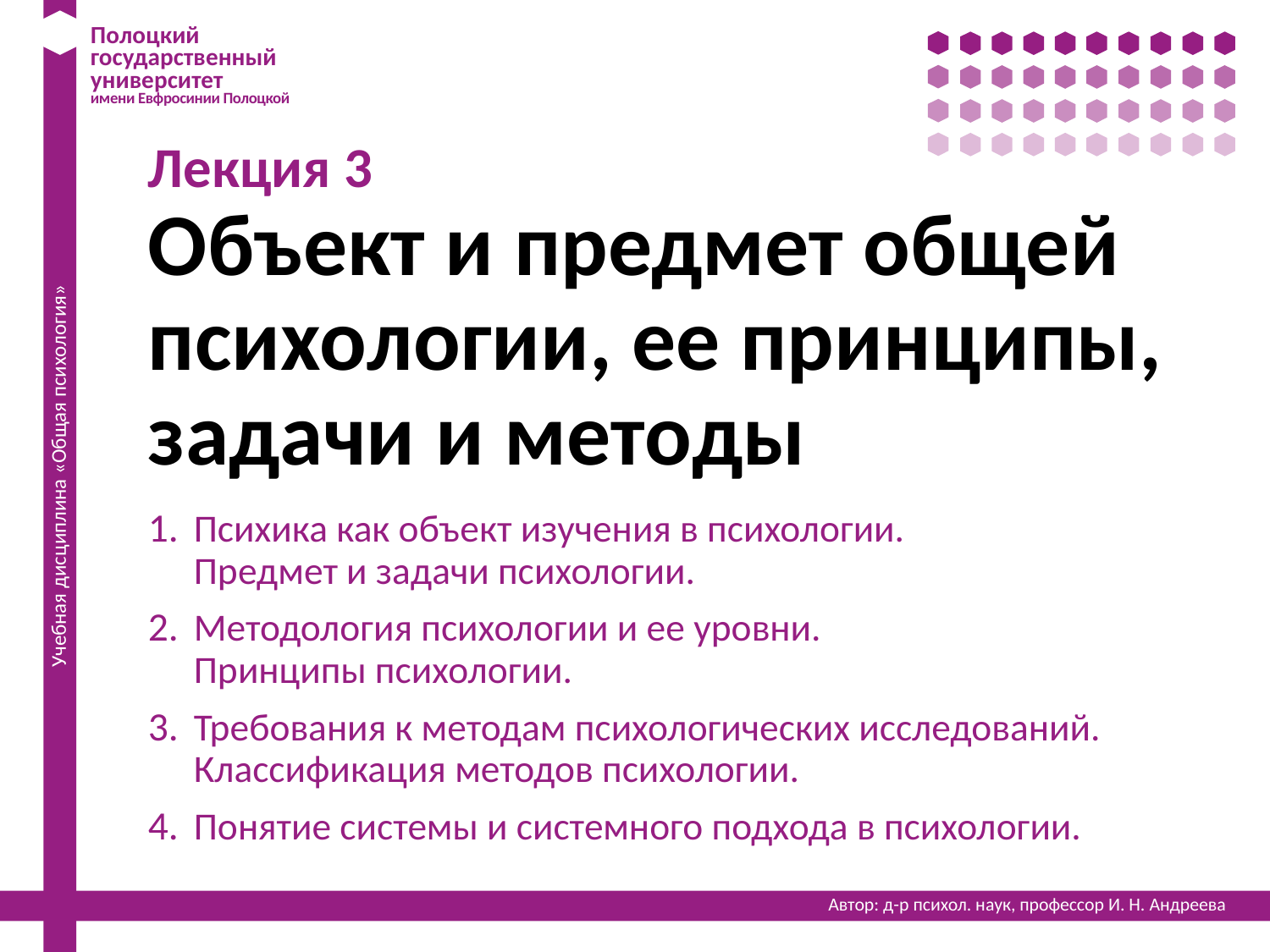

# Лекция 3 Объект и предмет общей психологии, ее принципы, задачи и методы

Психика как объект изучения в психологии.
Предмет и задачи психологии.
Методология психологии и ее уровни.
Принципы психологии.
Требования к методам психологических исследований. Классификация методов психологии.
Понятие системы и системного подхода в психологии.